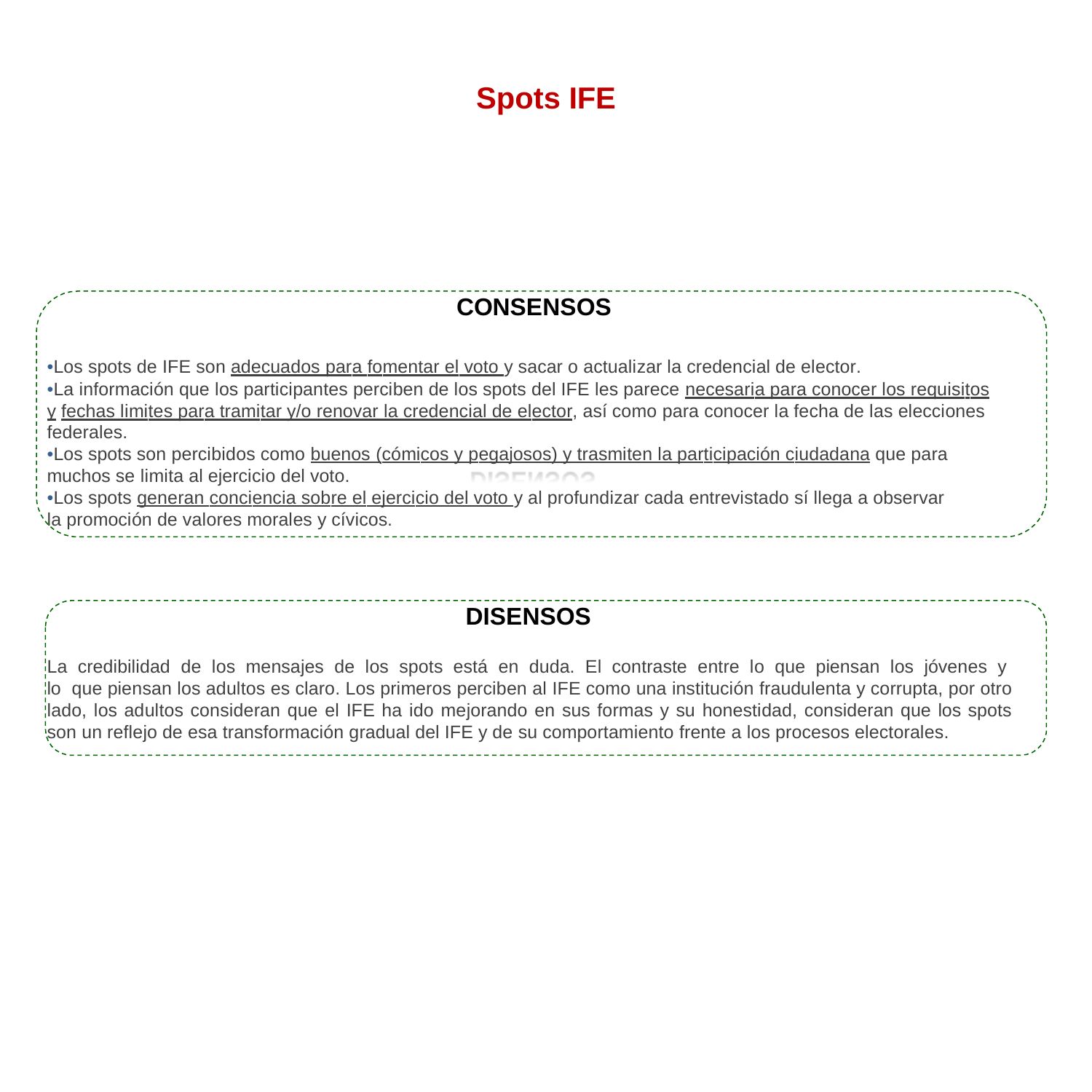

# Spots IFE

CONSENSOS
•Los spots de IFE son adecuados para fomentar el voto y sacar o actualizar la credencial de elector.
•La información que los participantes perciben de los spots del IFE les parece necesaria para conocer los requisitos y fechas limites para tramitar y/o renovar la credencial de elector, así como para conocer la fecha de las elecciones
federales.
•Los spots son percibidos como buenos (cómicos y pegajosos) y trasmiten la participación ciudadana que para muchos se limita al ejercicio del voto.
•Los spots generan conciencia sobre el ejercicio del voto y al profundizar cada entrevistado sí llega a observar la promoción de valores morales y cívicos.

DISENSOS
La  credibilidad  de  los  mensajes  de  los  spots  está  en  duda.  El  contraste  entre  lo  que  piensan  los  jóvenes  y  lo  que piensan los adultos es claro. Los primeros perciben al IFE como una institución fraudulenta y corrupta, por otro lado, los adultos consideran que el IFE ha ido mejorando en sus formas y su honestidad, consideran que los spots son un reflejo de esa transformación gradual del IFE y de su comportamiento frente a los procesos electorales.